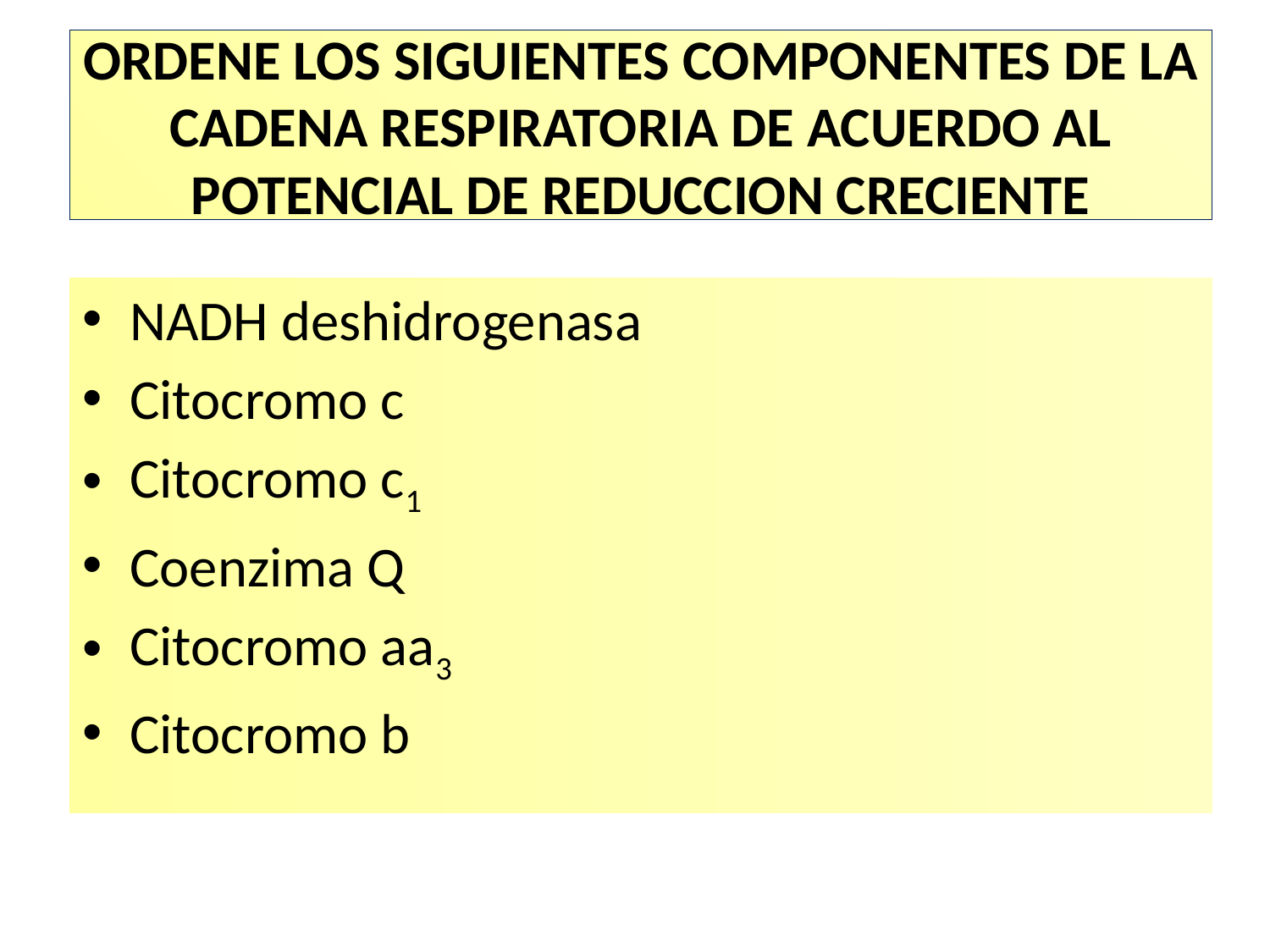

# ORDENE LOS SIGUIENTES COMPONENTES DE LA CADENA RESPIRATORIA DE ACUERDO AL POTENCIAL DE REDUCCION CRECIENTE
NADH deshidrogenasa
Citocromo c
Citocromo c1
Coenzima Q
Citocromo aa3
Citocromo b